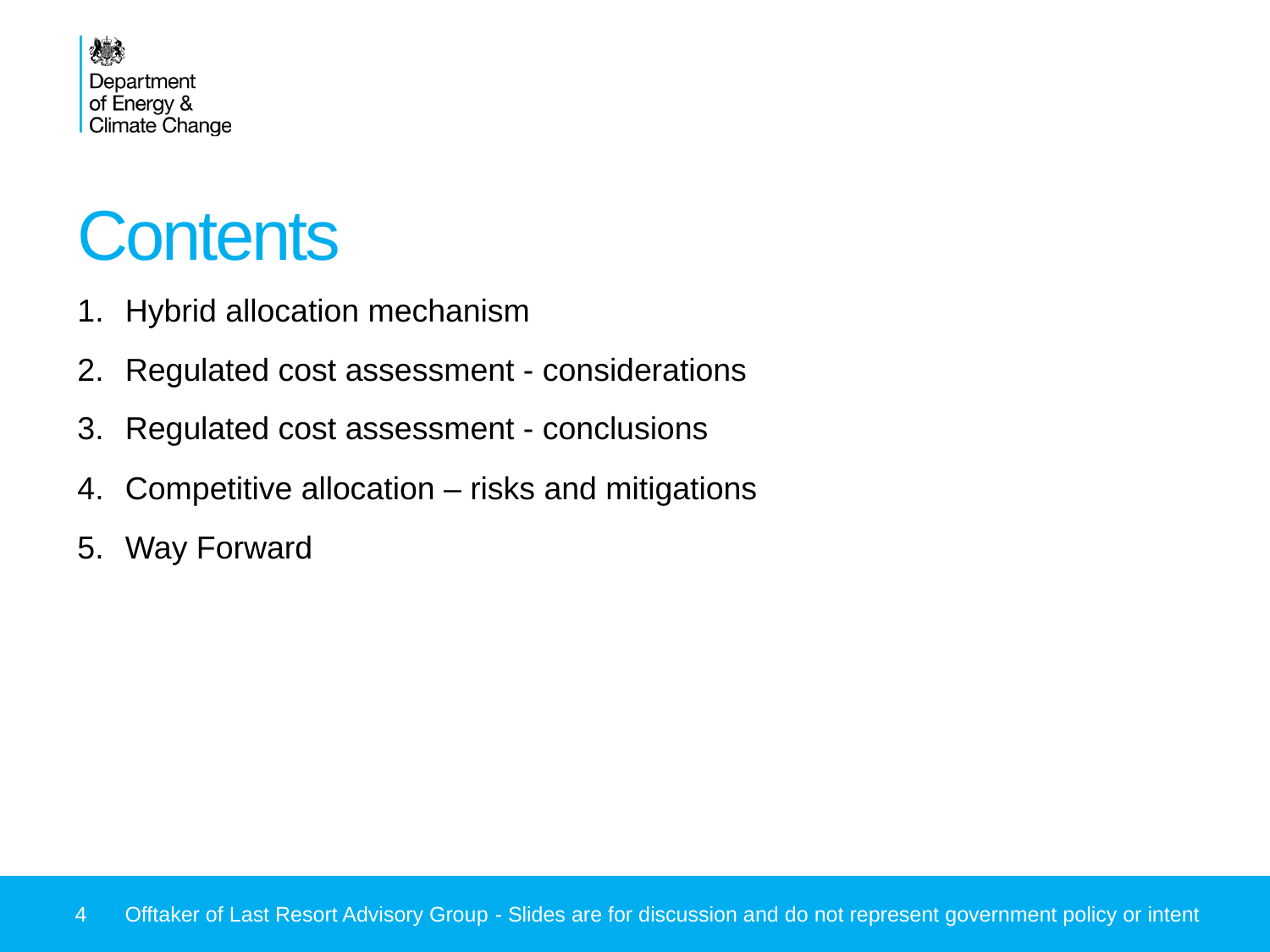

# Contents
Hybrid allocation mechanism
Regulated cost assessment - considerations
Regulated cost assessment - conclusions
Competitive allocation – risks and mitigations
Way Forward

4
Offtaker of Last Resort Advisory Group - Slides are for discussion and do not represent government policy or intent